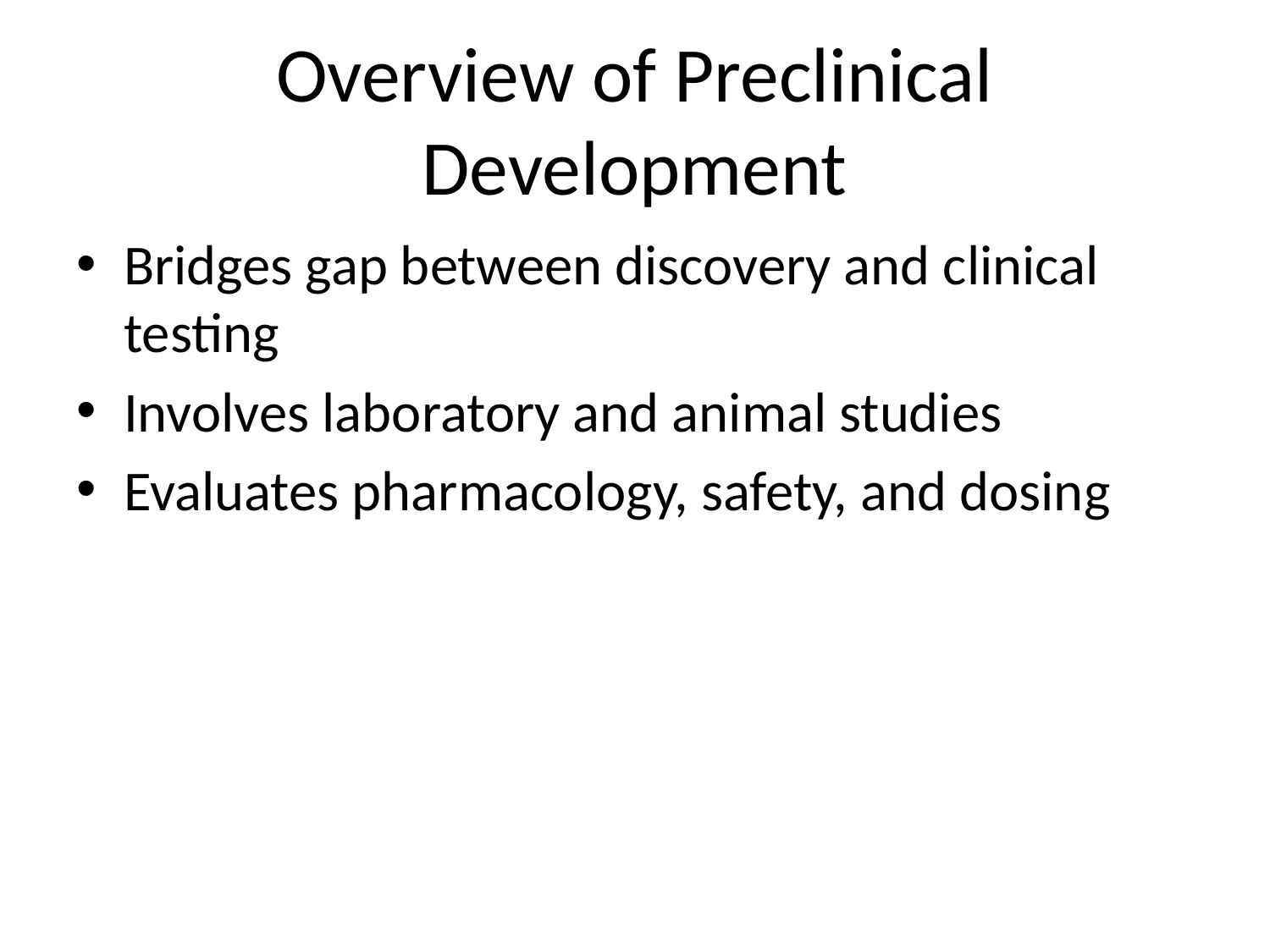

# Overview of Preclinical Development
Bridges gap between discovery and clinical testing
Involves laboratory and animal studies
Evaluates pharmacology, safety, and dosing